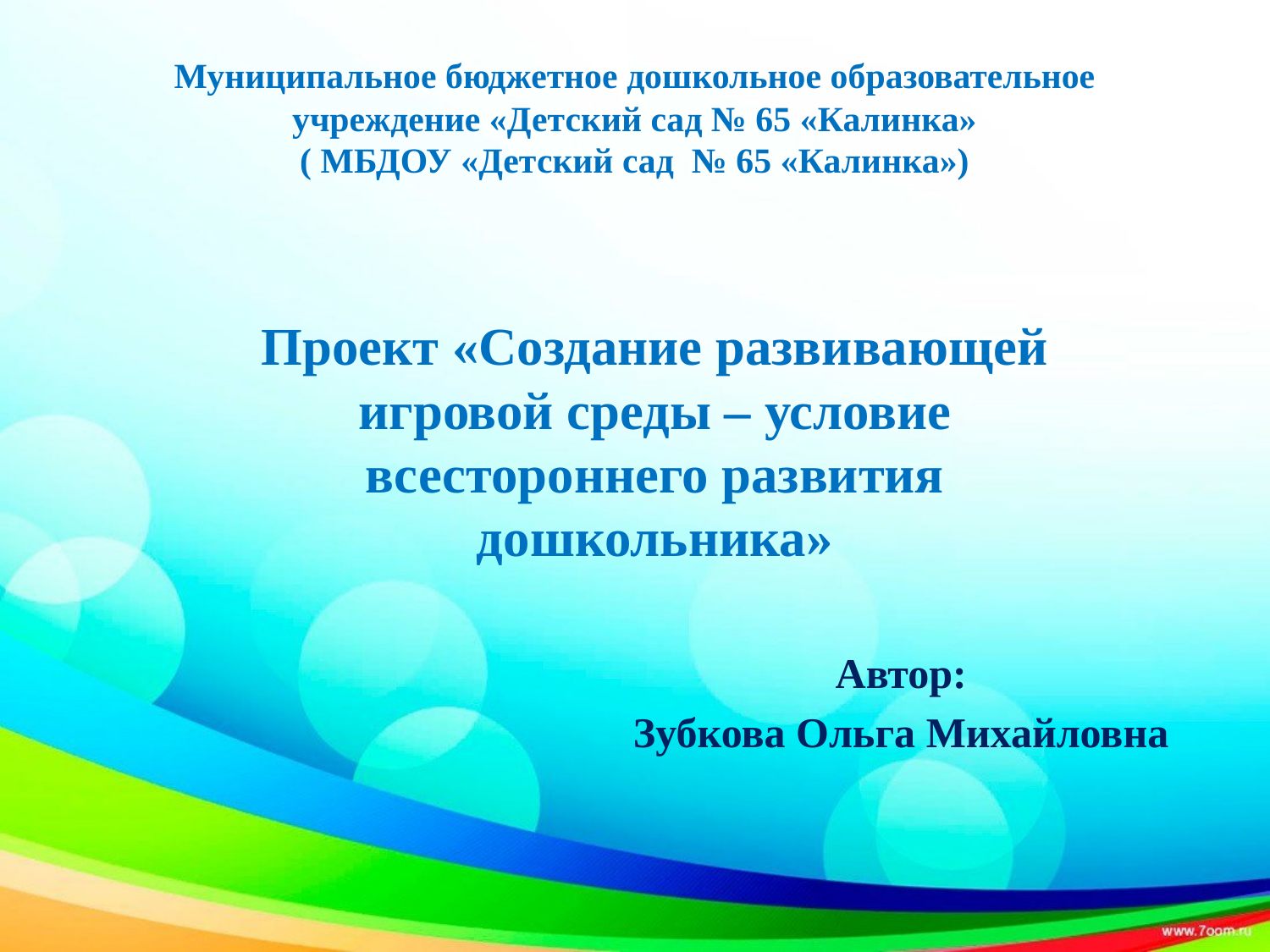

# Муниципальное бюджетное дошкольное образовательное учреждение «Детский сад № 65 «Калинка» ( МБДОУ «Детский сад  № 65 «Калинка»)
Проект «Создание развивающей игровой среды – условие всестороннего развития дошкольника»
Автор:
Зубкова Ольга Михайловна